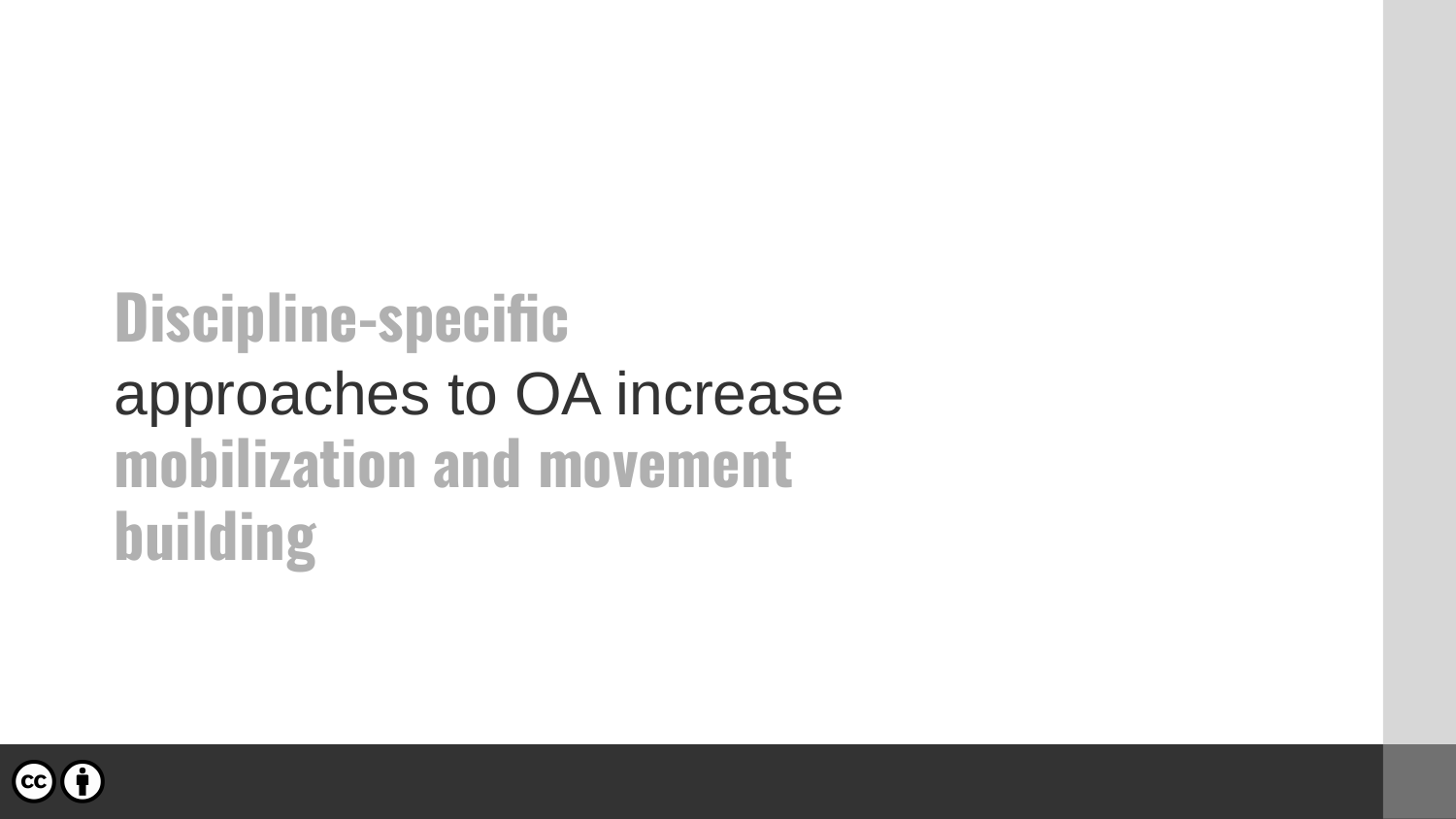

Discipline-specific approaches to OA increase mobilization and movement building